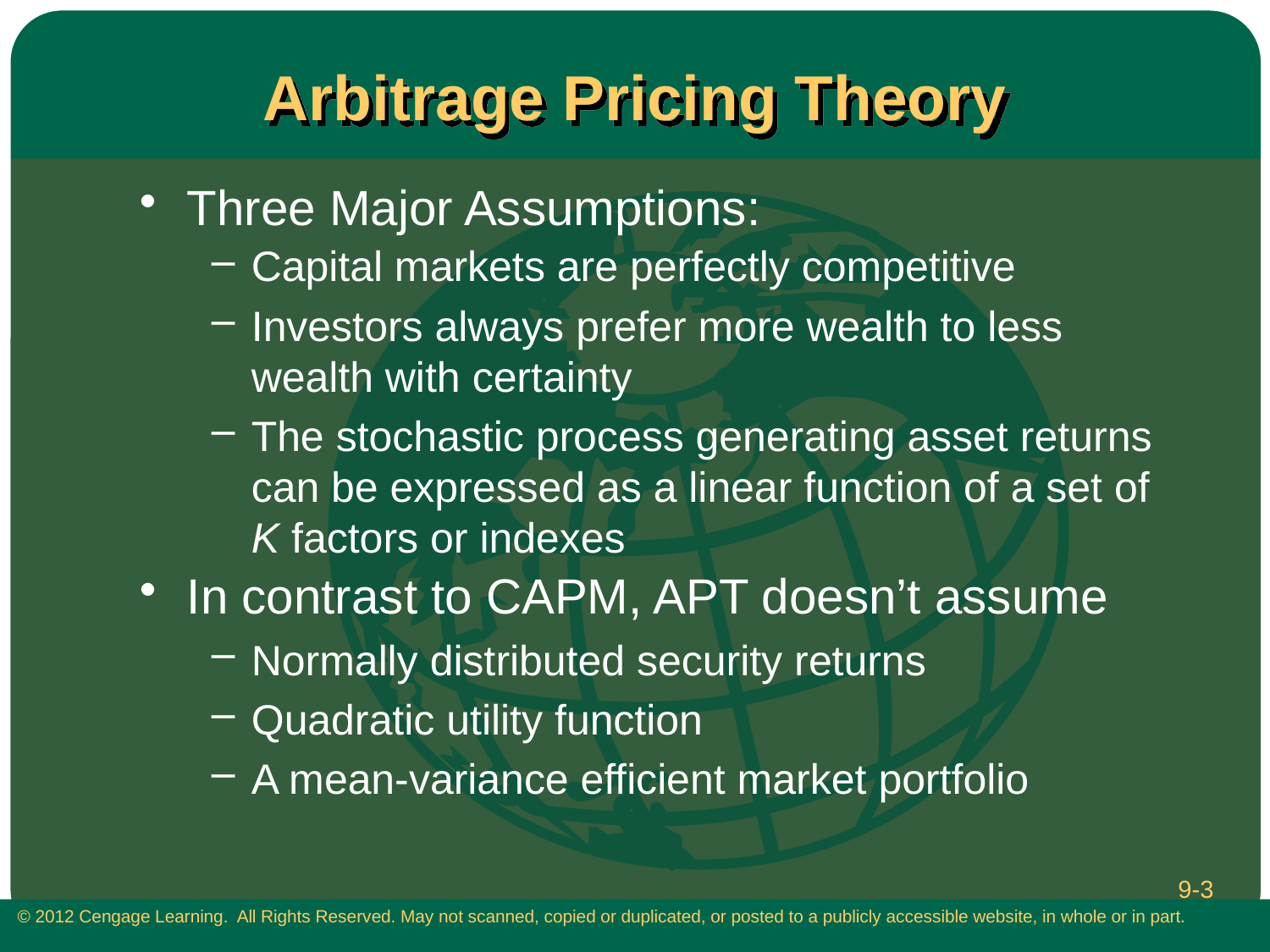

# Arbitrage Pricing Theory
Three Major Assumptions:
Capital markets are perfectly competitive
Investors always prefer more wealth to less wealth with certainty
The stochastic process generating asset returns can be expressed as a linear function of a set of K factors or indexes
In contrast to CAPM, APT doesn’t assume
Normally distributed security returns
Quadratic utility function
A mean-variance efficient market portfolio
9-3
 © 2012 Cengage Learning.  All Rights Reserved. May not scanned, copied or duplicated, or posted to a publicly accessible website, in whole or in part.